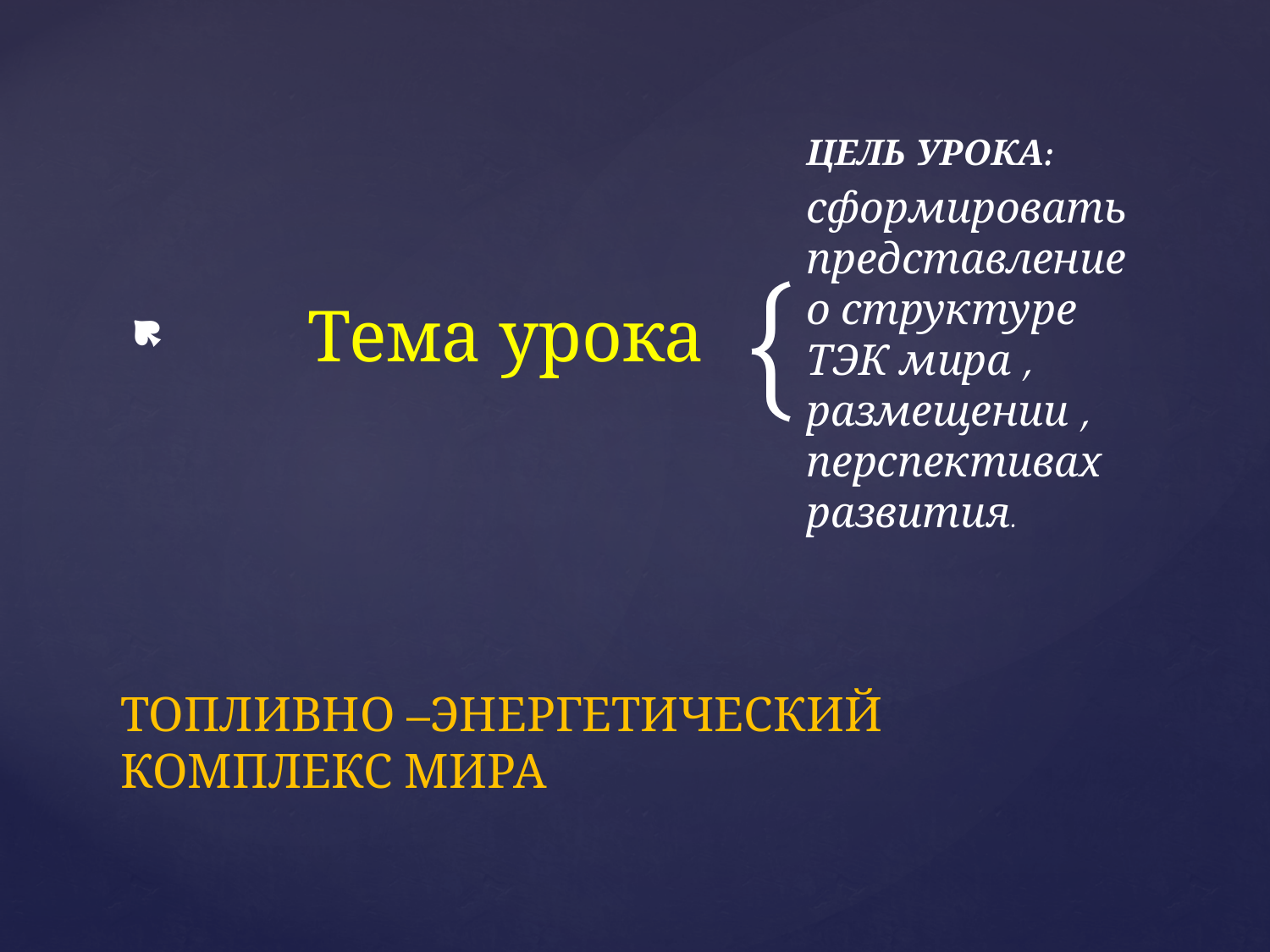

Тема урока
ЦЕЛЬ УРОКА:
сформировать представление  о структуре ТЭК мира , размещении , перспективах развития.
# ТОПЛИВНО –ЭНЕРГЕТИЧЕСКИЙ КОМПЛЕКС МИРА